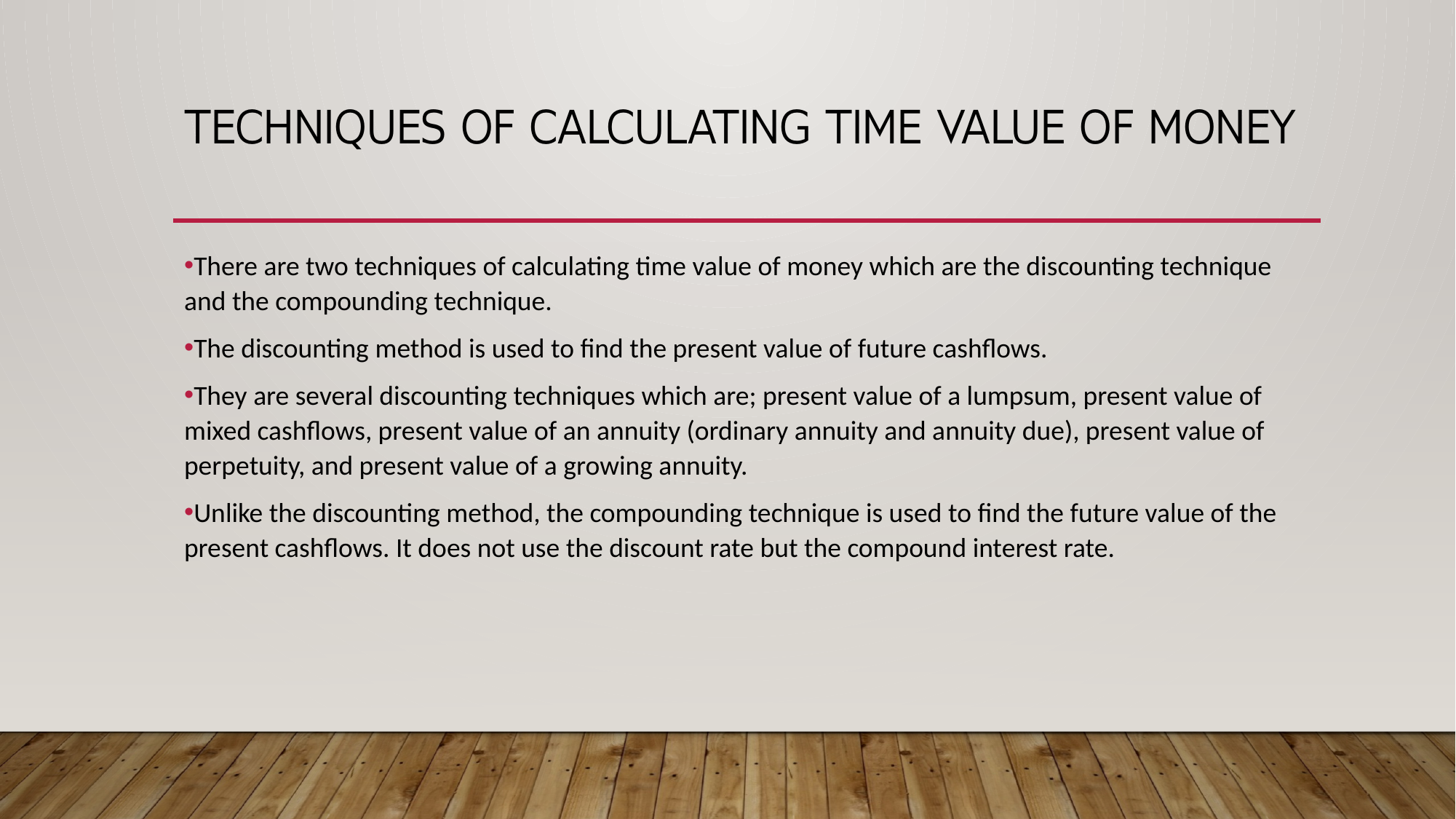

# Techniques of calculating time value of money
There are two techniques of calculating time value of money which are the discounting technique and the compounding technique.
The discounting method is used to find the present value of future cashflows.
They are several discounting techniques which are; present value of a lumpsum, present value of mixed cashflows, present value of an annuity (ordinary annuity and annuity due), present value of perpetuity, and present value of a growing annuity.
Unlike the discounting method, the compounding technique is used to find the future value of the present cashflows. It does not use the discount rate but the compound interest rate.